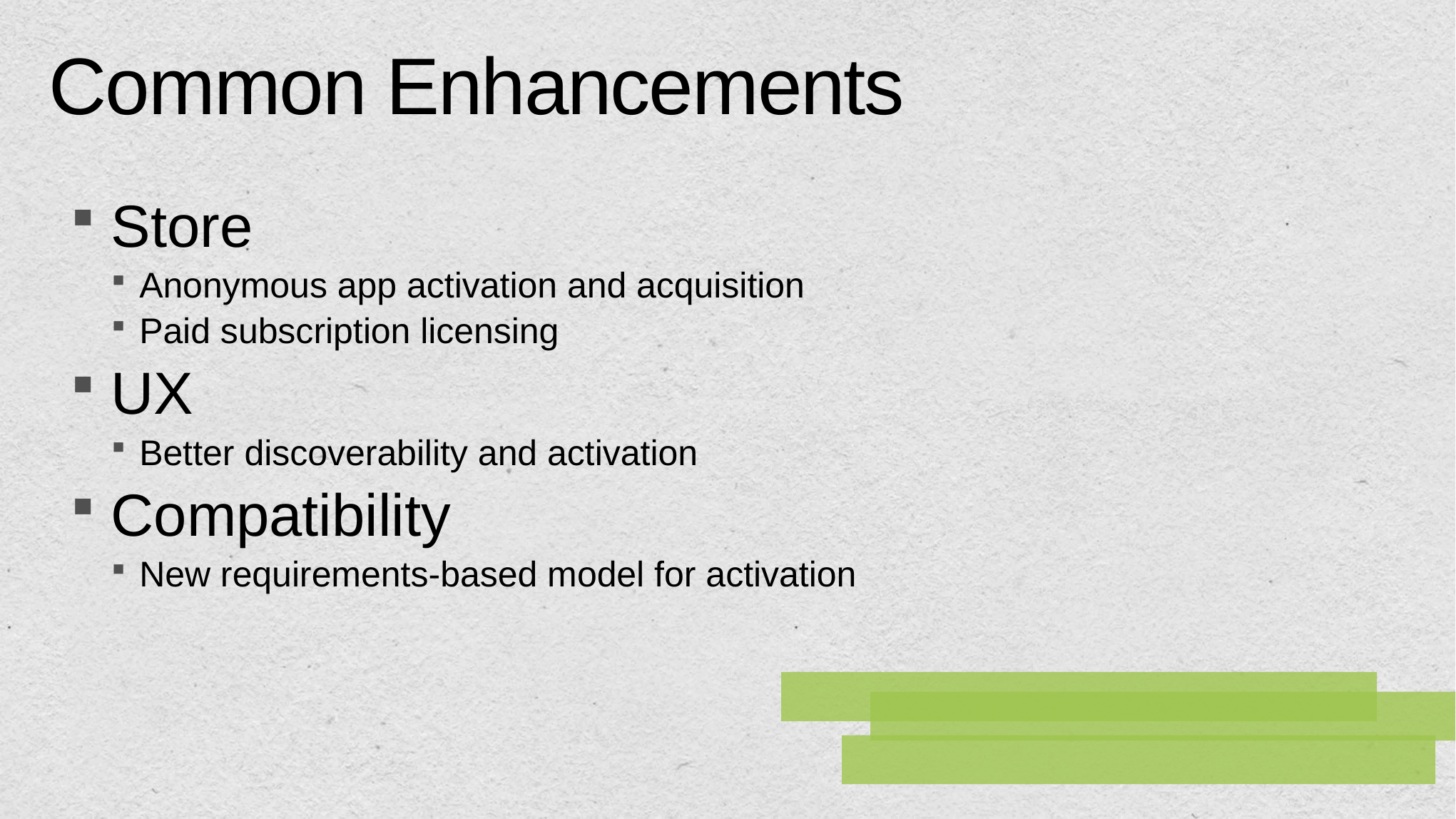

# Common Enhancements
Store
Anonymous app activation and acquisition
Paid subscription licensing
UX
Better discoverability and activation
Compatibility
New requirements-based model for activation